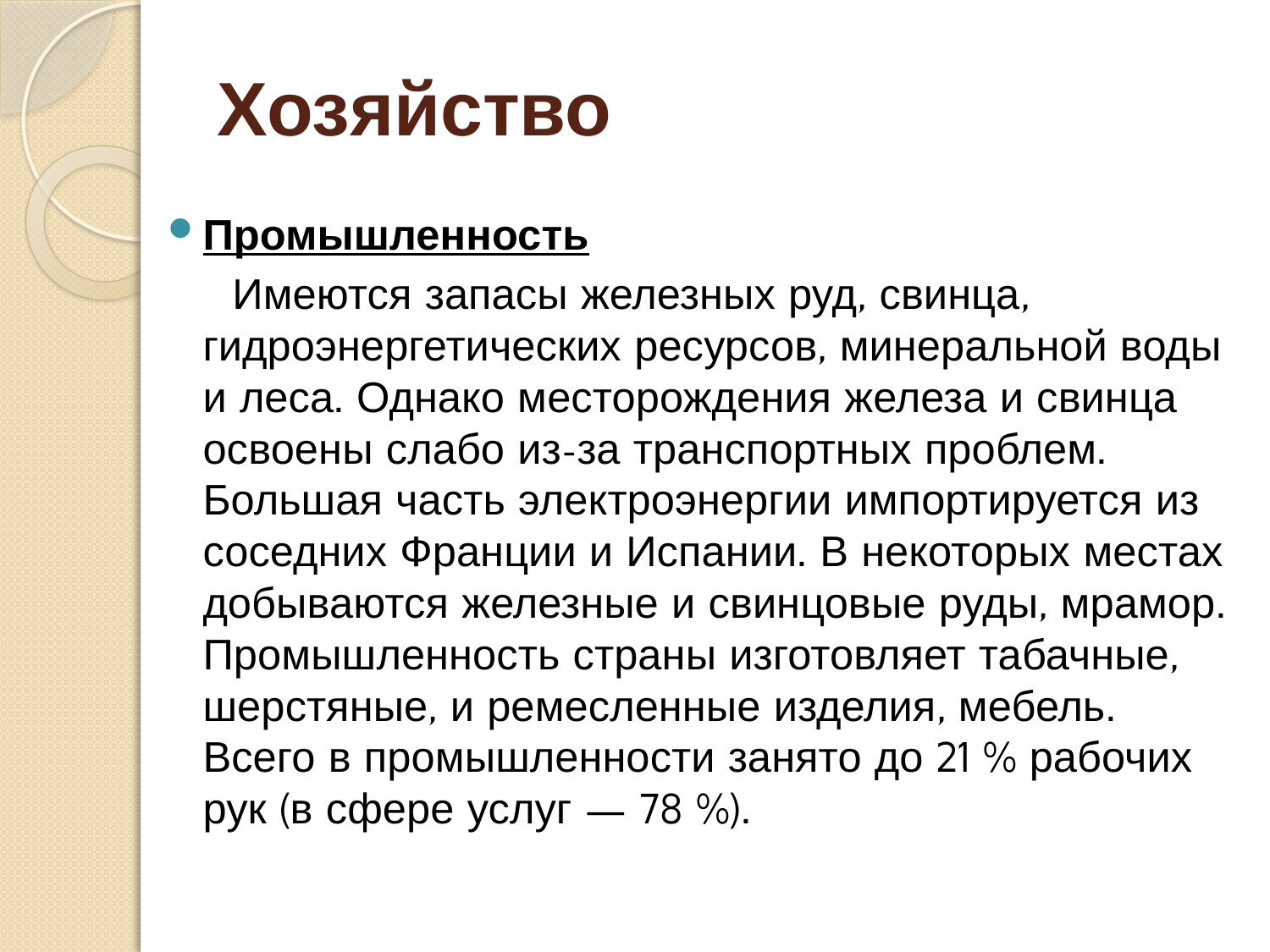

# Хозяйство
Промышленность
     Имеются запасы железных руд, свинца, гидроэнергетических ресурсов, минеральной воды и леса. Однако месторождения железа и свинца освоены слабо из-за транспортных проблем. Большая часть электроэнергии импортируется из соседних Франции и Испании. В некоторых местах добываются железные и свинцовые руды, мрамор. Промышленность страны изготовляет табачные, шерстяные, и ремесленные изделия, мебель. Всего в промышленности занято до 21 % рабочих рук (в сфере услуг — 78 %).